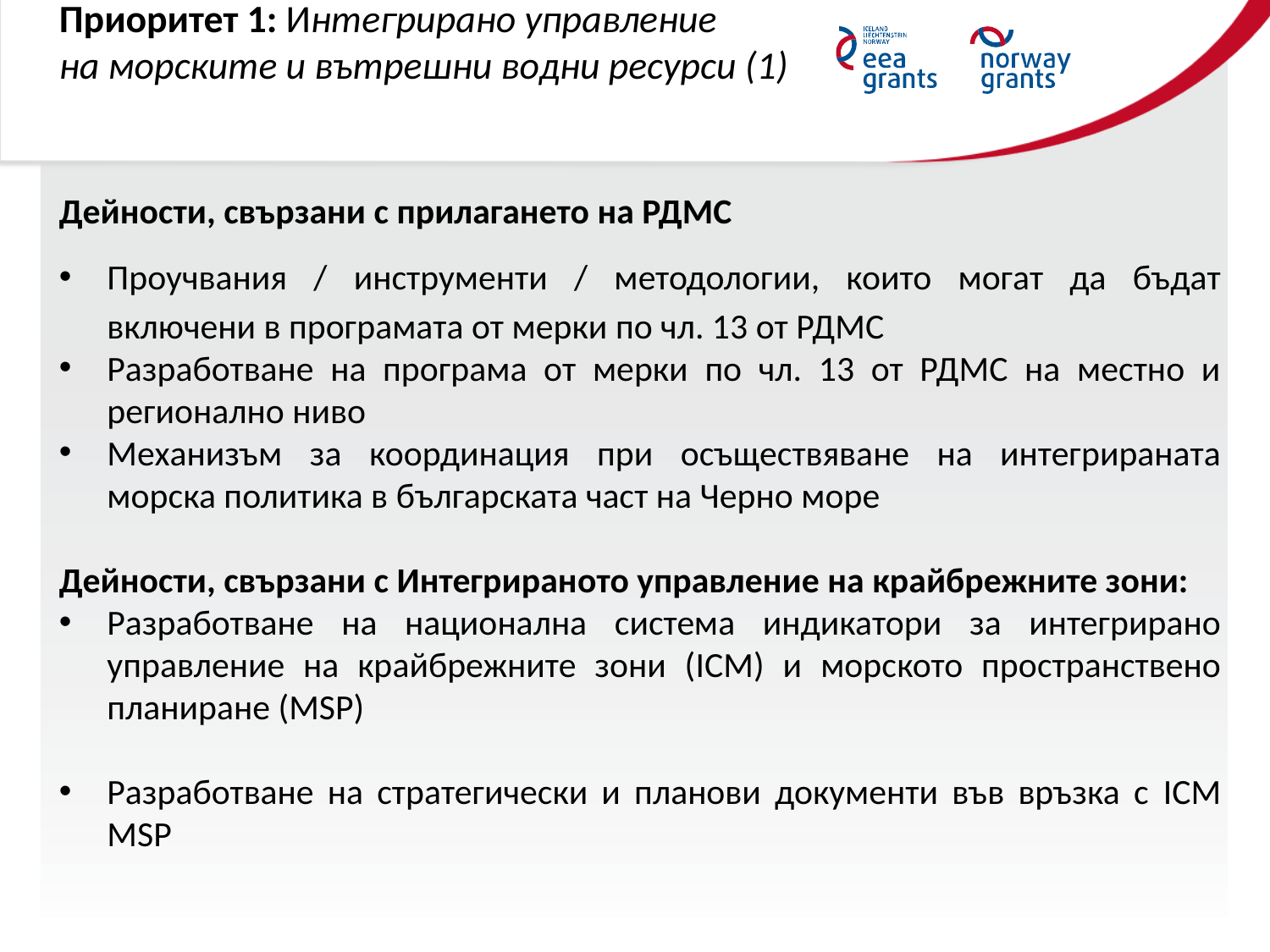

Приоритет 1: Интегрирано управление
на морските и вътрешни водни ресурси (1)
Дейности, свързани с прилагането на РДМС
Проучвания / инструменти / методологии, които могат да бъдат включени в програмата от мерки по чл. 13 от РДМС
Разработване на програма от мерки по чл. 13 от РДМС на местно и регионално ниво
Механизъм за координация при осъществяване на интегрираната морска политика в българската част на Черно море

Дейности, свързани с Интегриранoто управление на крайбрежните зони:
Разработване на национална система индикатори за интегрирано управление на крайбрежните зони (ICM) и морското пространствено планиране (MSP)

Разработване на стратегически и планови документи във връзка с ICM MSP